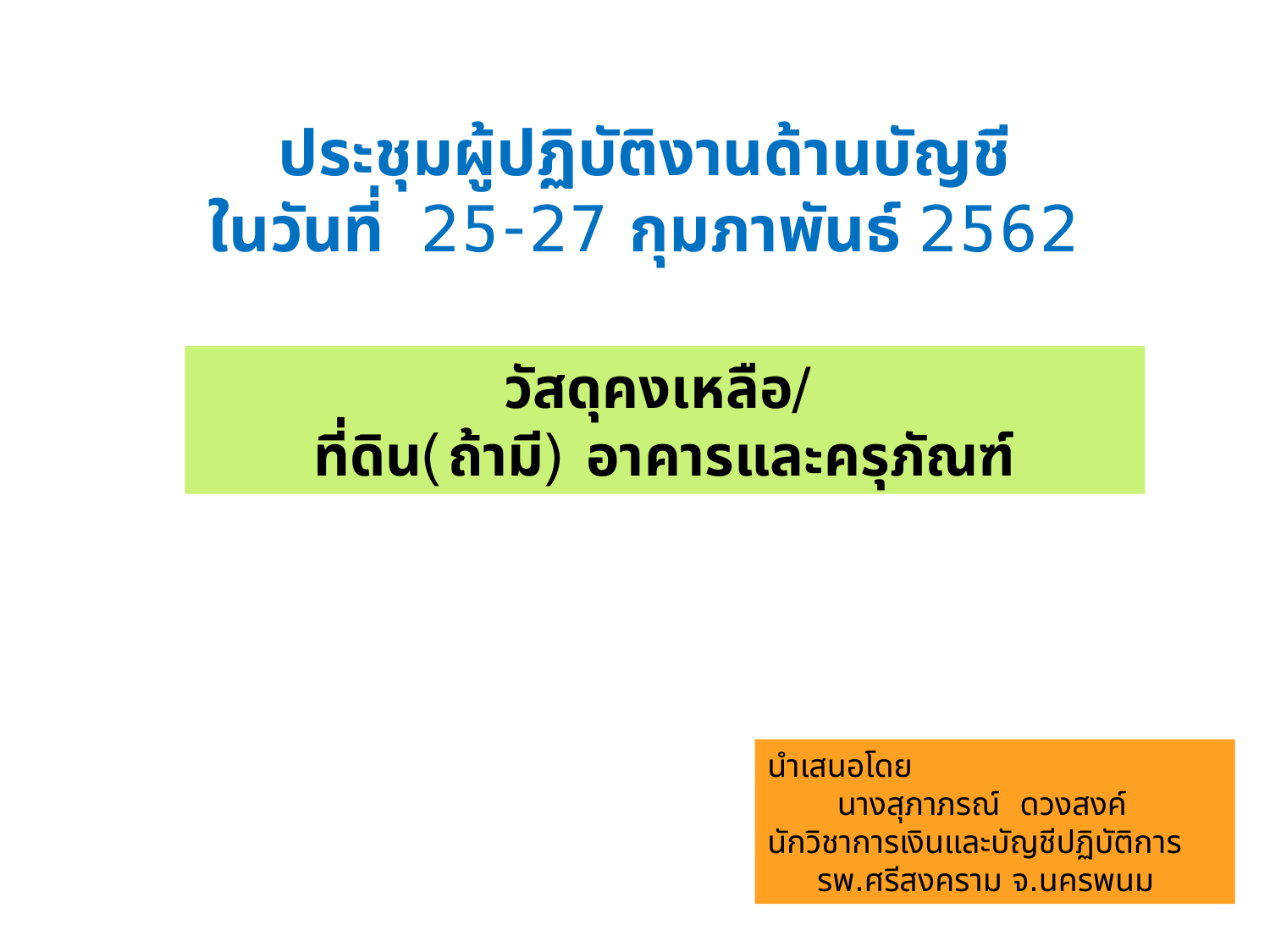

ประชุมผู้ปฏิบัติงานด้านบัญชี
ในวันที่  25-27 กุมภาพันธ์ 2562
วัสดุคงเหลือ/
ที่ดิน(ถ้ามี) อาคารและครุภัณฑ์
นำเสนอโดย
       นางสุภาภรณ์  ดวงสงค์
นักวิชาการเงินและบัญชีปฏิบัติการ
     รพ.ศรีสงคราม จ.นครพนม